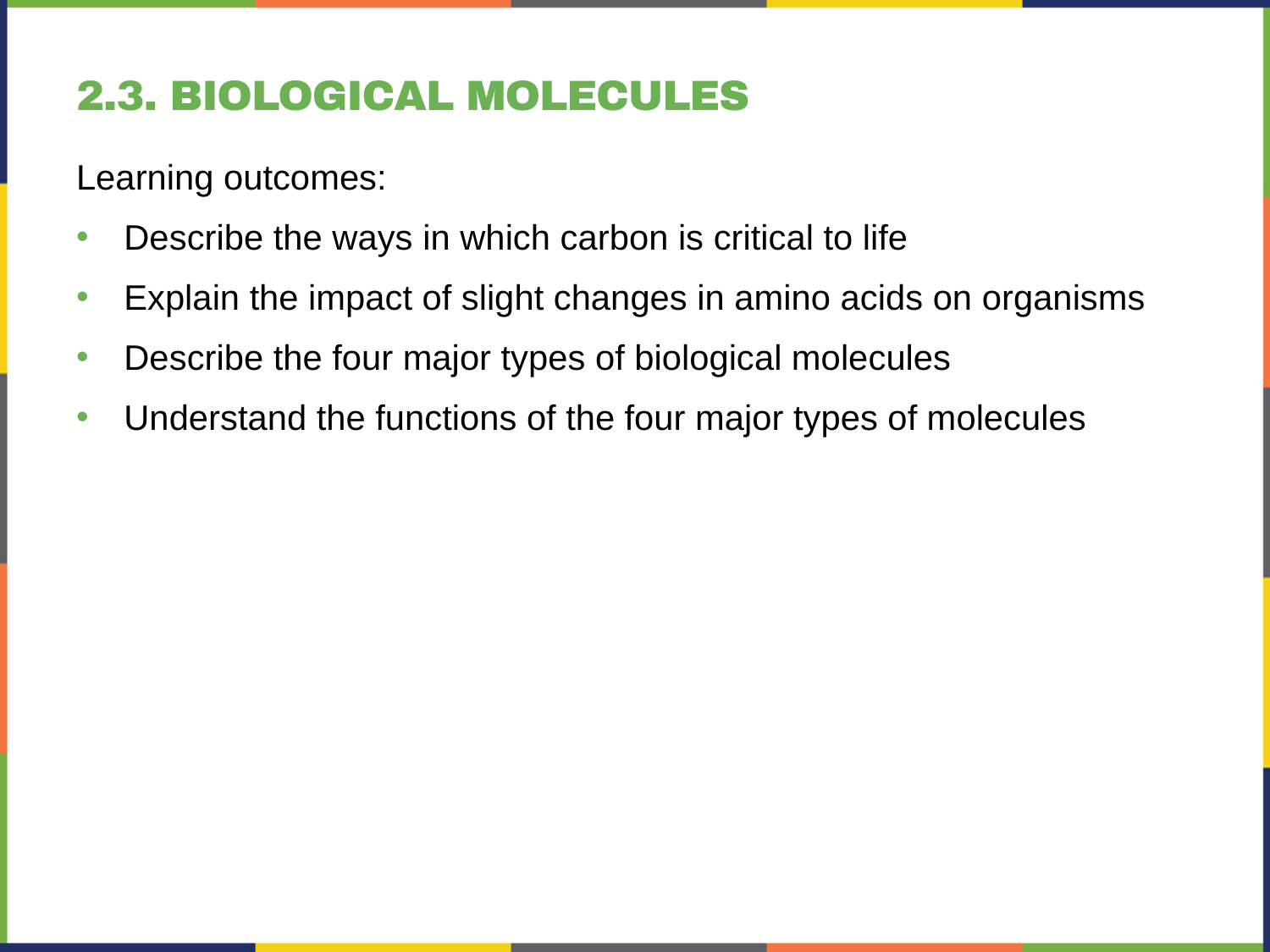

# 2.3. biological molecules
Learning outcomes:
Describe the ways in which carbon is critical to life
Explain the impact of slight changes in amino acids on organisms
Describe the four major types of biological molecules
Understand the functions of the four major types of molecules